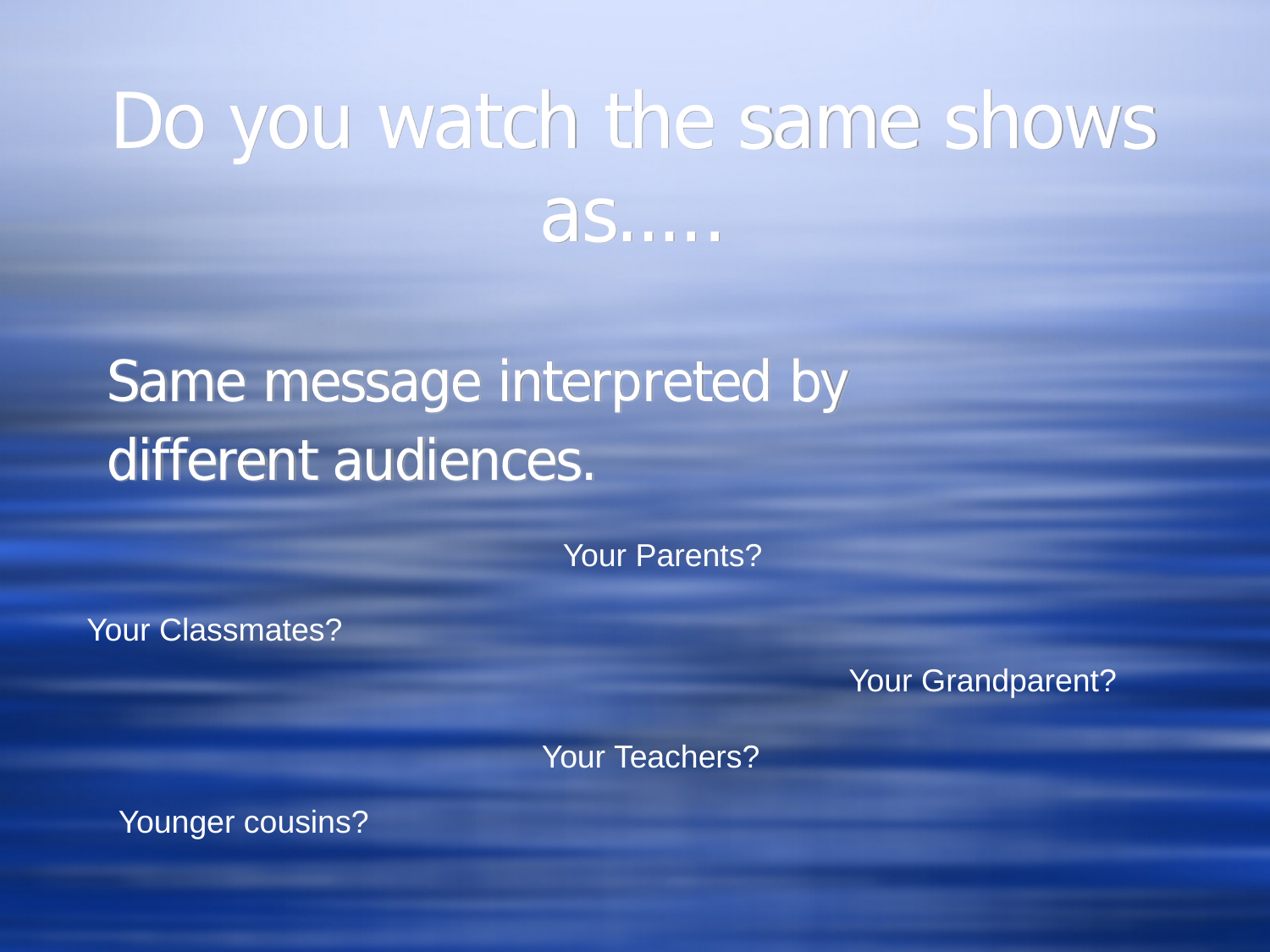

# Do you watch the same shows as…..
Same message interpreted by
different audiences.
Your Parents?
Your Classmates?
Your Grandparent?
Your Teachers?
Younger cousins?